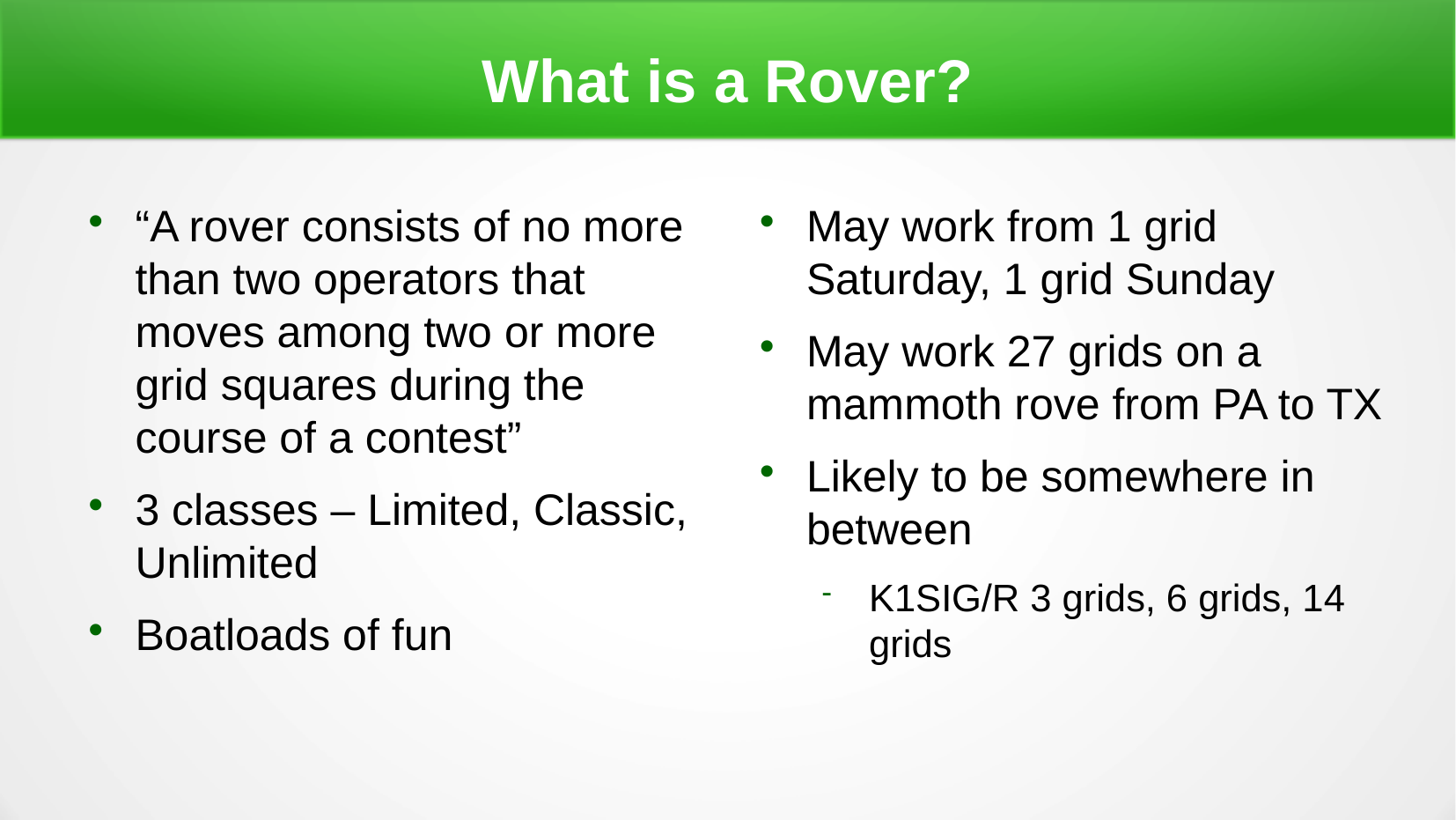

What is a Rover?
“A rover consists of no more than two operators that moves among two or more grid squares during the course of a contest”
3 classes – Limited, Classic, Unlimited
Boatloads of fun

May work from 1 grid Saturday, 1 grid Sunday
May work 27 grids on a mammoth rove from PA to TX
Likely to be somewhere in between
K1SIG/R 3 grids, 6 grids, 14 grids